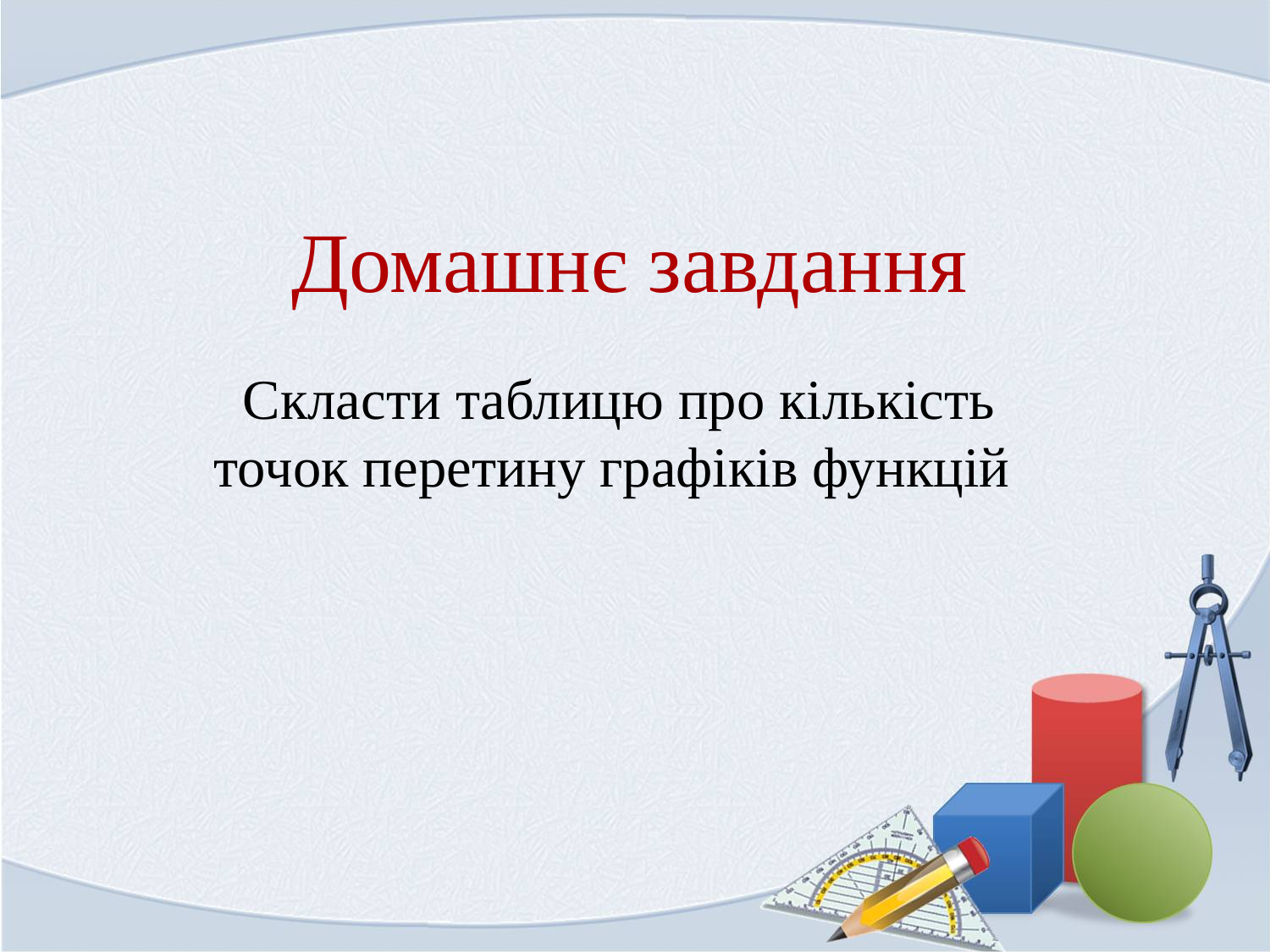

# Домашнє завдання
Скласти таблицю про кількість точок перетину графіків функцій